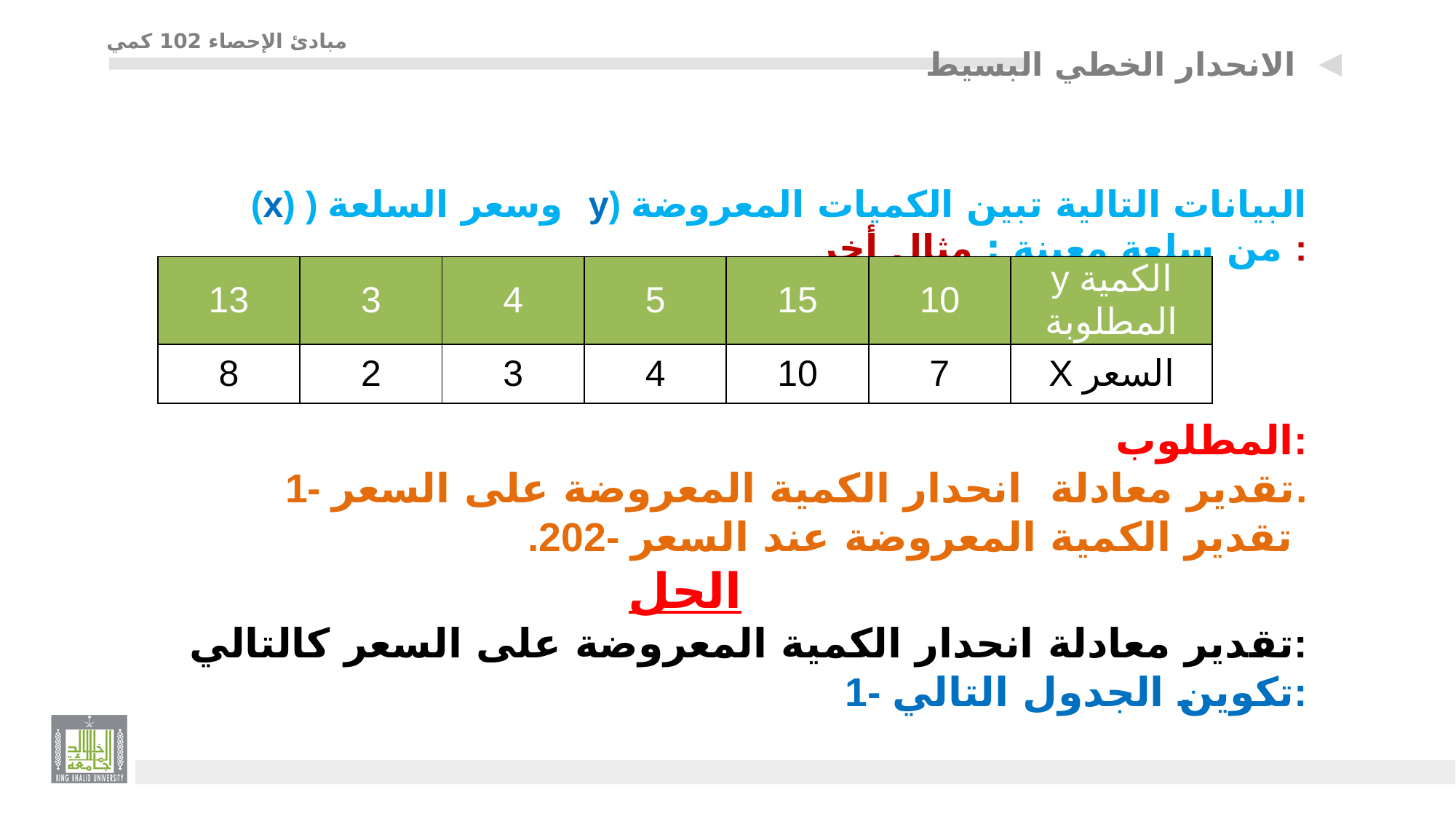

مبادئ الإحصاء 102 كمي
الانحدار الخطي البسيط

              (x) ) وسعر السلعة  y) البيانات التالية تبين الكميات المعروضة من سلعة معينة : مثال أخر :

المطلوب:
1- تقدير معادلة  انحدار الكمية المعروضة على السعر.
.202- تقدير الكمية المعروضة عند السعر
الحل
تقدير معادلة انحدار الكمية المعروضة على السعر كالتالي:
1- تكوين الجدول التالي:

| 13 | 3 | 4 | 5 | 15 | 10 | y الكمية المطلوبة |
| --- | --- | --- | --- | --- | --- | --- |
| 8 | 2 | 3 | 4 | 10 | 7 | X السعر |